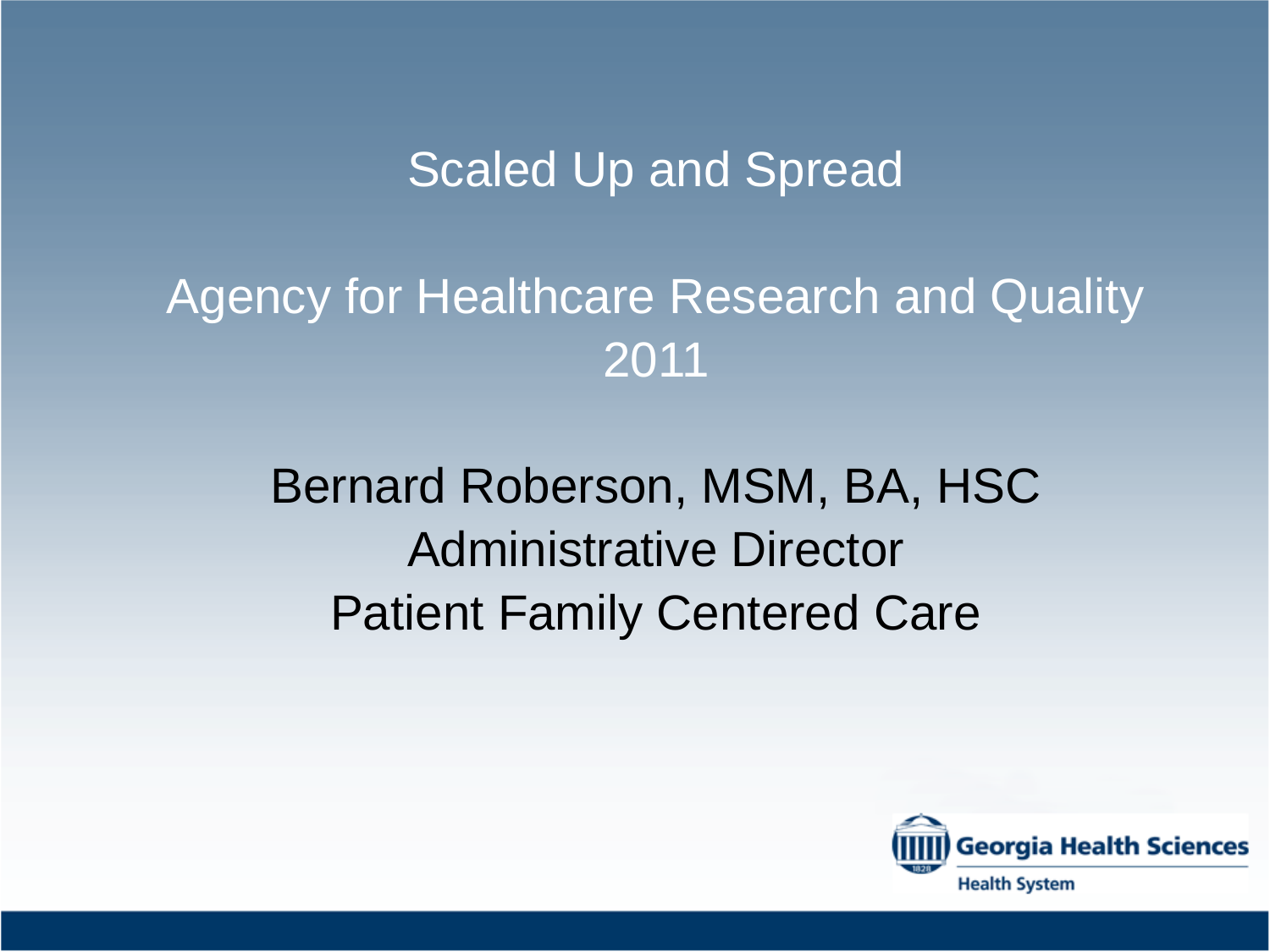

Scaled Up and Spread

Agency for Healthcare Research and Quality
2011

Bernard Roberson, MSM, BA, HSC
Administrative Director
Patient Family Centered Care